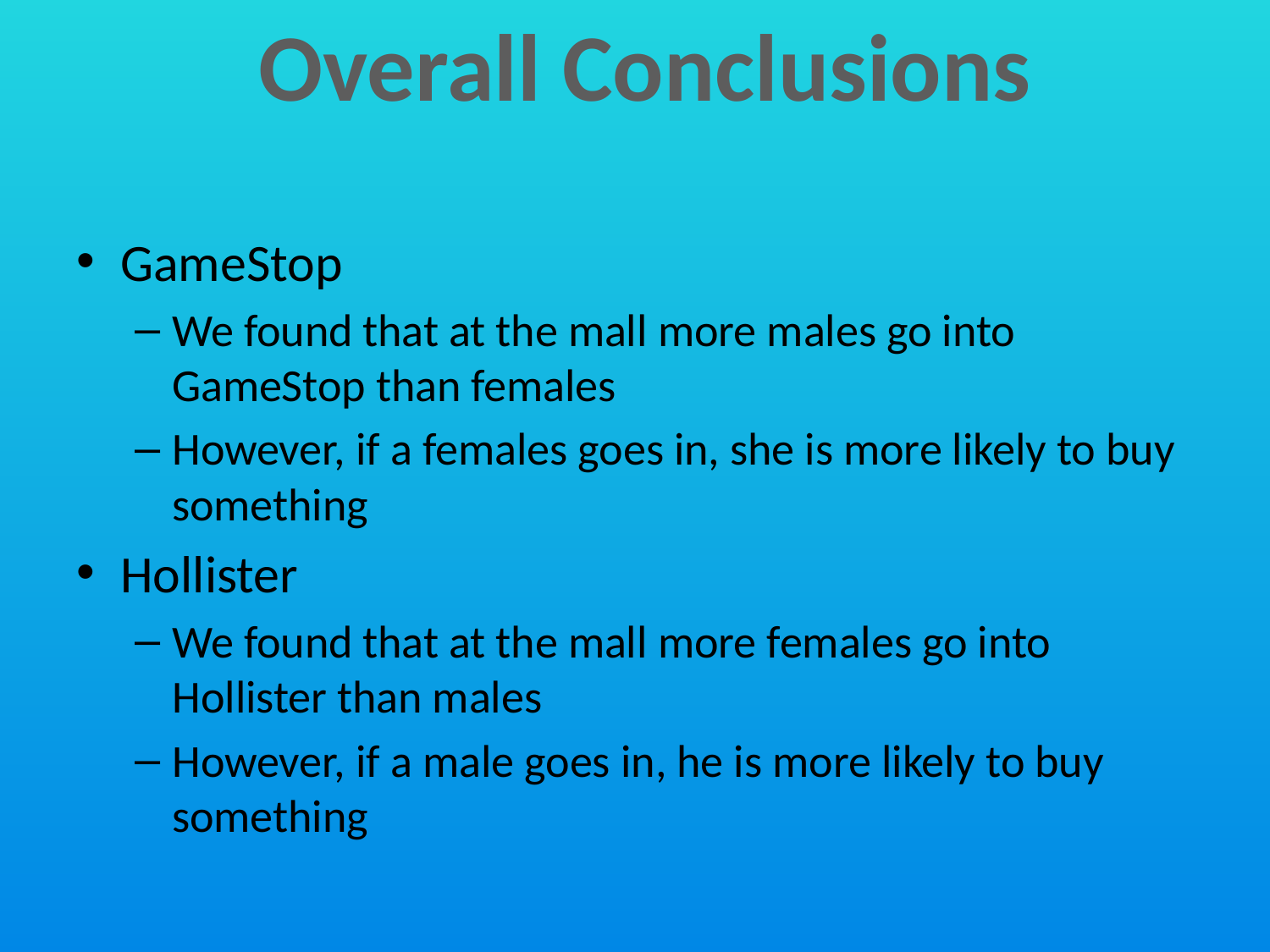

Overall Conclusions

GameStop
We found that at the mall more males go into GameStop than females
However, if a females goes in, she is more likely to buy something
Hollister
We found that at the mall more females go into Hollister than males
However, if a male goes in, he is more likely to buy something